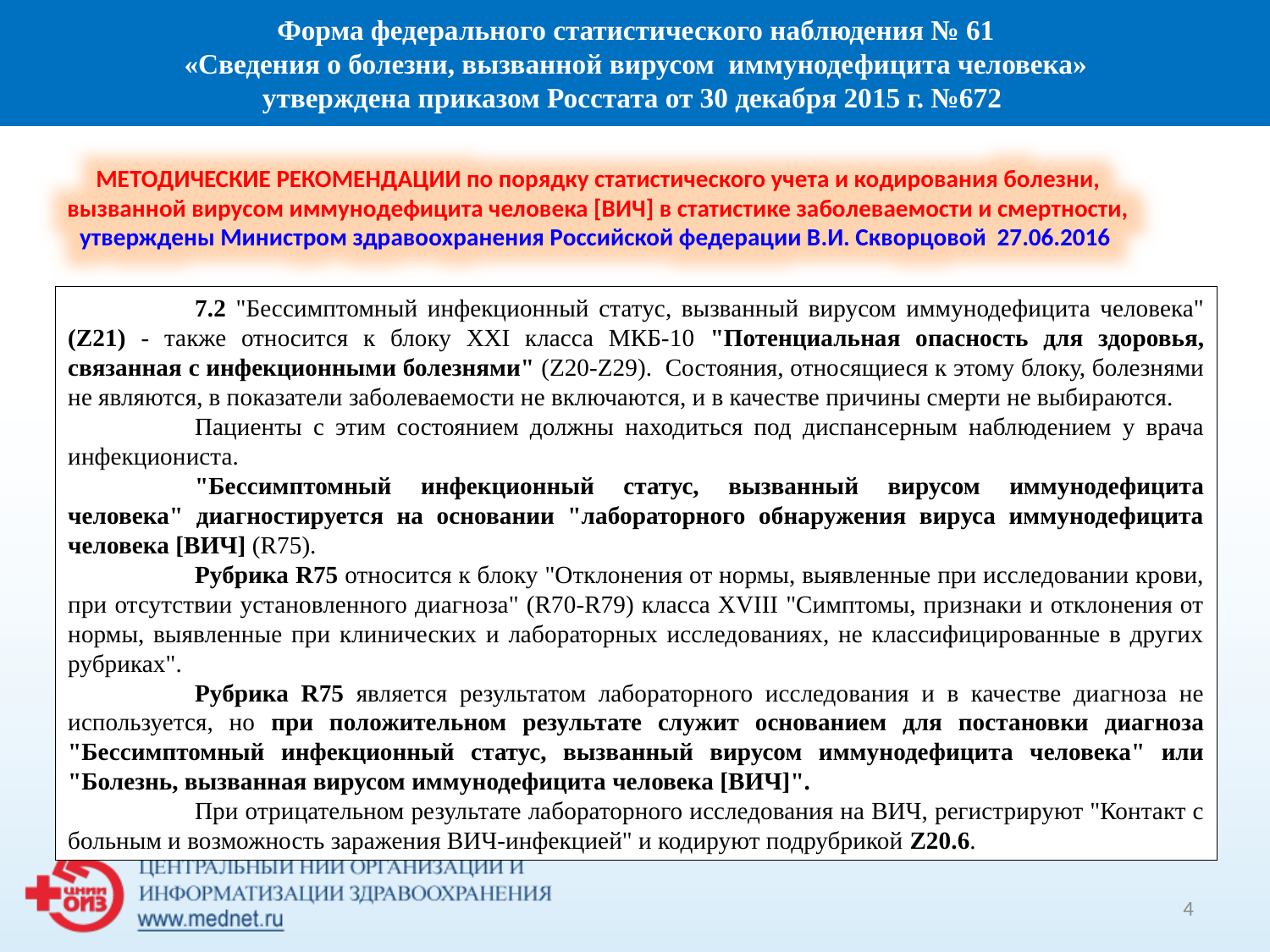

Форма федерального статистического наблюдения № 61
 «Сведения о болезни, вызванной вирусом  иммунодефицита человека»
утверждена приказом Росстата от 30 декабря 2015 г. №672
МЕТОДИЧЕСКИЕ РЕКОМЕНДАЦИИ по порядку статистического учета и кодирования болезни, вызванной вирусом иммунодефицита человека [ВИЧ] в статистике заболеваемости и смертности, утверждены Министром здравоохранения Российской федерации В.И. Скворцовой  27.06.2016
	7.2 "Бессимптомный инфекционный статус, вызванный вирусом иммунодефицита человека" (Z21) - также относится к блоку XXI класса МКБ-10 "Потенциальная опасность для здоровья, связанная с инфекционными болезнями" (Z20-Z29).  Состояния, относящиеся к этому блоку, болезнями не являются, в показатели заболеваемости не включаются, и в качестве причины смерти не выбираются.
	Пациенты с этим состоянием должны находиться под диспансерным наблюдением у врача инфекциониста.
	"Бессимптомный инфекционный статус, вызванный вирусом иммунодефицита человека" диагностируется на основании "лабораторного обнаружения вируса иммунодефицита человека [ВИЧ] (R75).
	Рубрика R75 относится к блоку "Отклонения от нормы, выявленные при исследовании крови, при отсутствии установленного диагноза" (R70-R79) класса XVIII "Симптомы, признаки и отклонения от нормы, выявленные при клинических и лабораторных исследованиях, не классифицированные в других рубриках".
	Рубрика R75 является результатом лабораторного исследования и в качестве диагноза не используется, но при положительном результате служит основанием для постановки диагноза "Бессимптомный инфекционный статус, вызванный вирусом иммунодефицита человека" или "Болезнь, вызванная вирусом иммунодефицита человека [ВИЧ]".
	При отрицательном результате лабораторного исследования на ВИЧ, регистрируют "Контакт с больным и возможность заражения ВИЧ-инфекцией" и кодируют подрубрикой Z20.6.
4